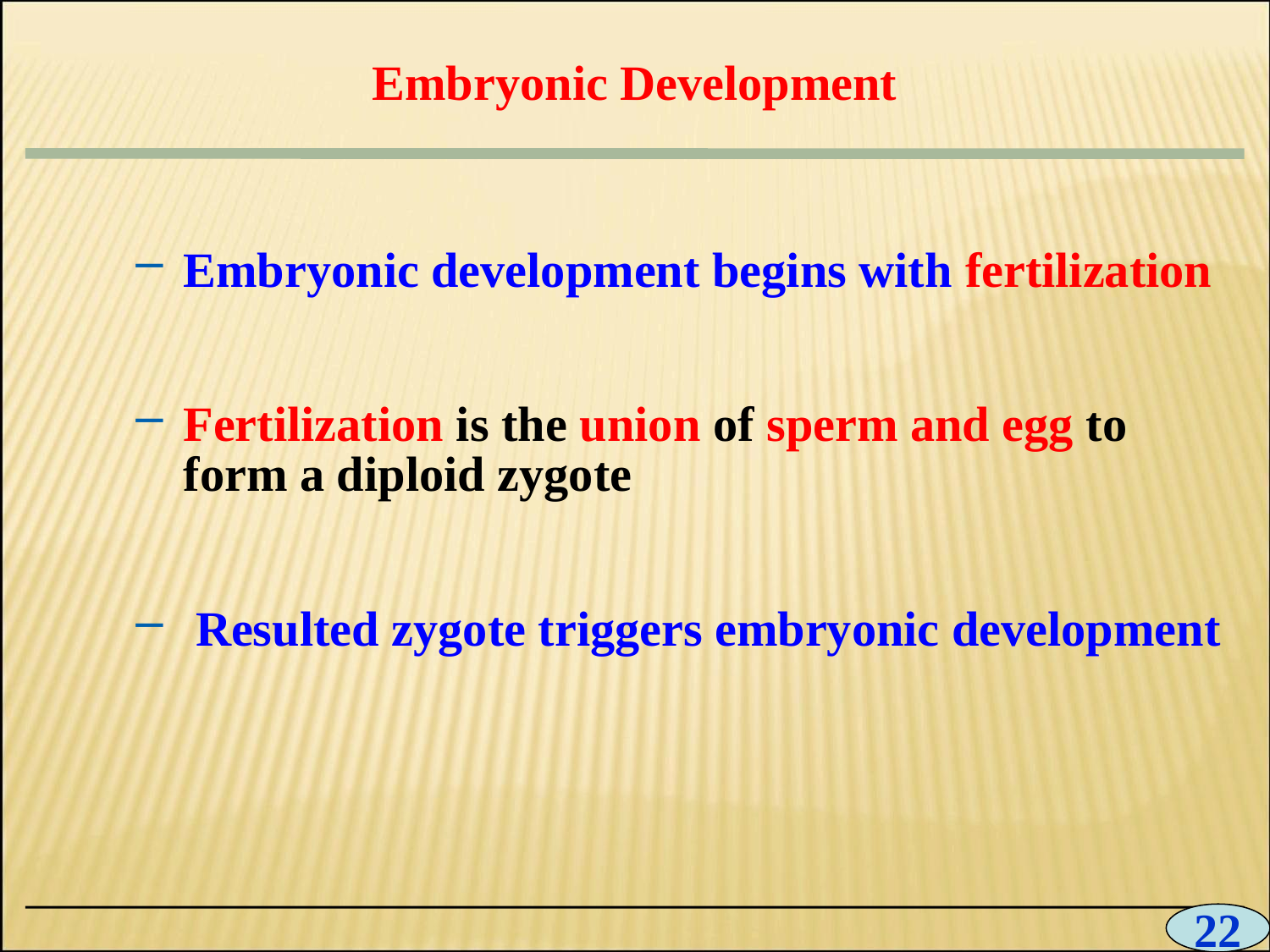

0
Embryonic Development

Embryonic development begins with fertilization

Fertilization is the union of sperm and egg to form a diploid zygote

 Resulted zygote triggers embryonic development

22